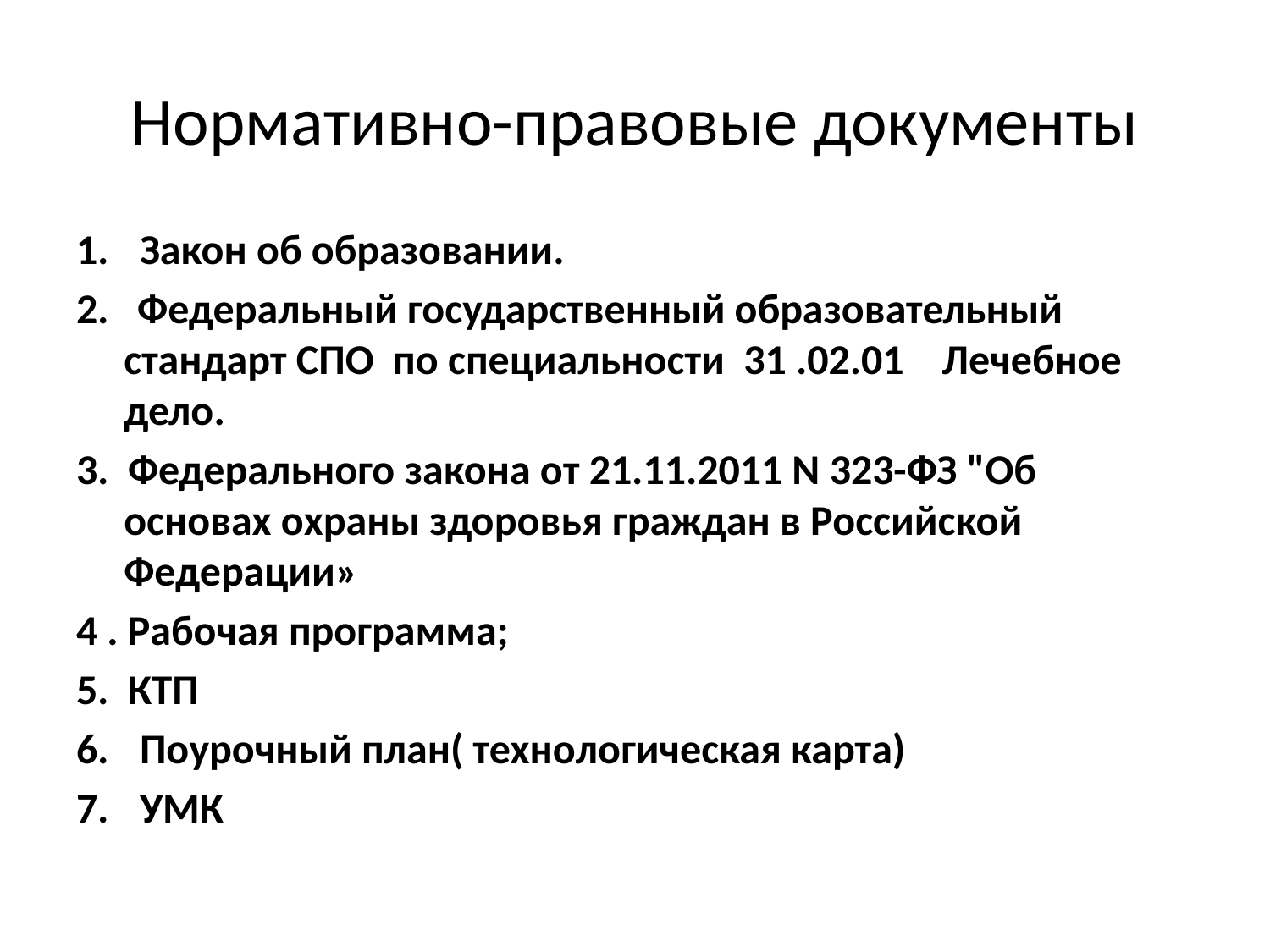

# Нормативно-правовые документы
Закон об образовании.
2.   Федеральный государственный образовательный стандарт СПО  по специальности  31 .02.01    Лечебное дело.
3.  Федерального закона от 21.11.2011 N 323-ФЗ "Об основах охраны здоровья граждан в Российской Федерации»
4 . Рабочая программа;
5.  КТП
Поурочный план( технологическая карта)
УМК